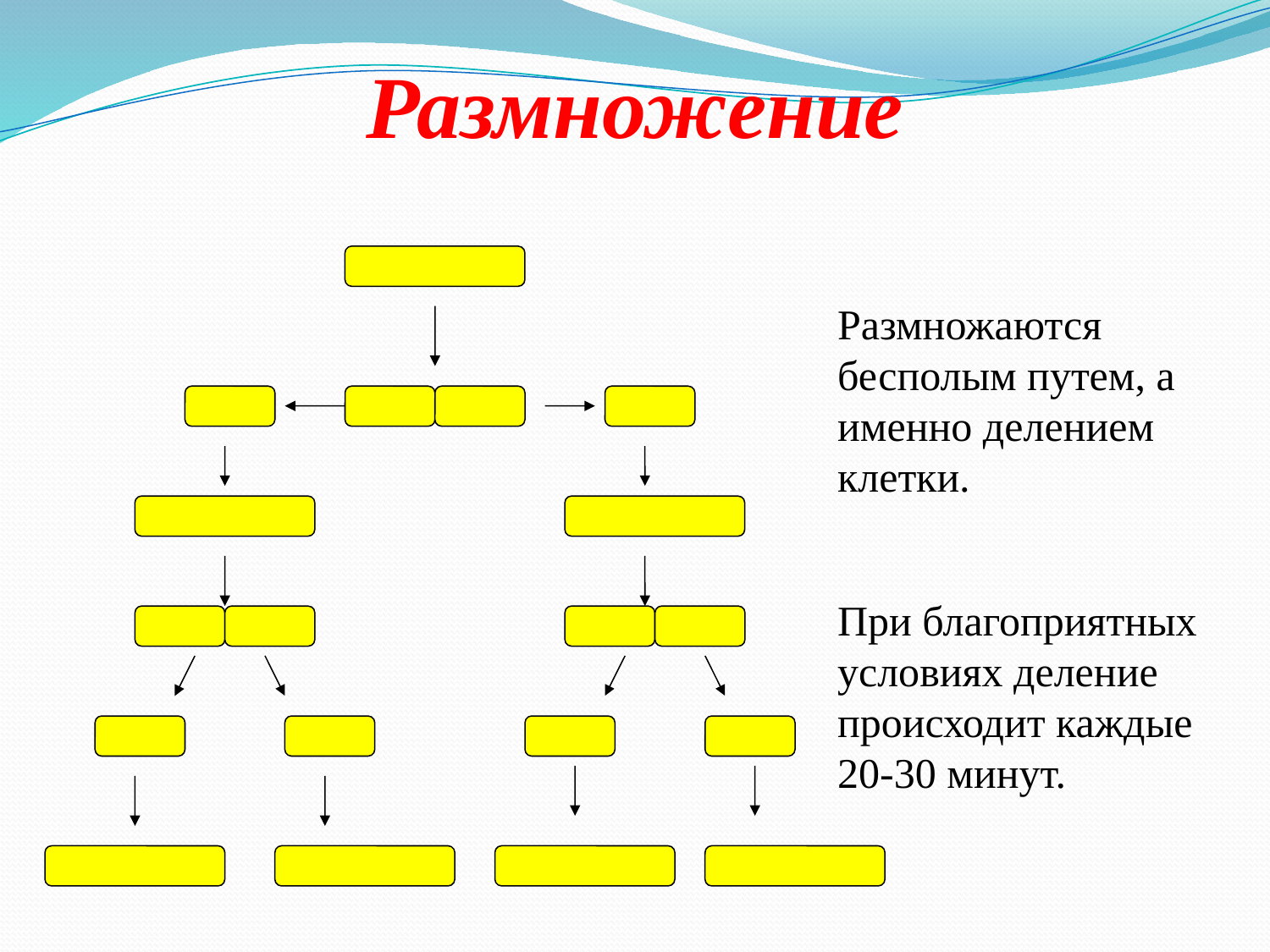

# Размножение

Размножаются бесполым путем, а именно делением клетки.

При благоприятных условиях деление происходит каждые 20-30 минут.